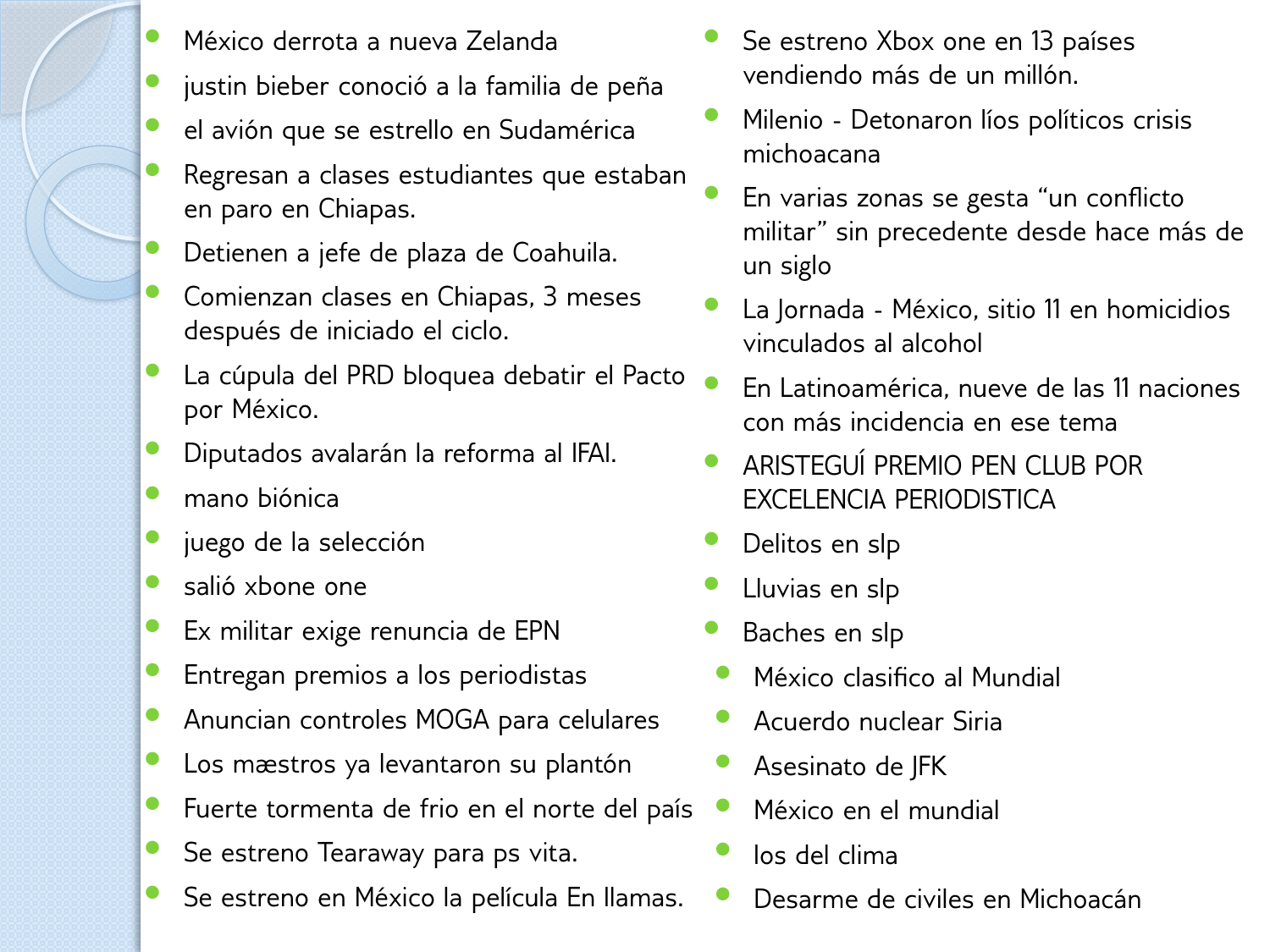

México derrota a nueva Zelanda
justin bieber conoció a la familia de peña
el avión que se estrello en Sudamérica
Regresan a clases estudiantes que estaban en paro en Chiapas.
Detienen a jefe de plaza de Coahuila.
Comienzan clases en Chiapas, 3 meses después de iniciado el ciclo.
La cúpula del PRD bloquea debatir el Pacto por México.
Diputados avalarán la reforma al IFAI.
mano biónica
juego de la selección
salió xbone one
Ex militar exige renuncia de EPN
Entregan premios a los periodistas
Anuncian controles MOGA para celulares
Los maestros ya levantaron su plantón
Fuerte tormenta de frio en el norte del país
Se estreno Tearaway para ps vita.
Se estreno en México la película En llamas.
Se estreno Xbox one en 13 países vendiendo más de un millón.
Milenio - Detonaron líos políticos crisis michoacana
En varias zonas se gesta “un conflicto militar” sin precedente desde hace más de un siglo
La Jornada - México, sitio 11 en homicidios vinculados al alcohol
En Latinoamérica, nueve de las 11 naciones con más incidencia en ese tema
ARISTEGUÍ PREMIO PEN CLUB POR EXCELENCIA PERIODISTICA
Delitos en slp
Lluvias en slp
Baches en slp
México clasifico al Mundial
Acuerdo nuclear Siria
Asesinato de JFK
México en el mundial
los del clima
Desarme de civiles en Michoacán